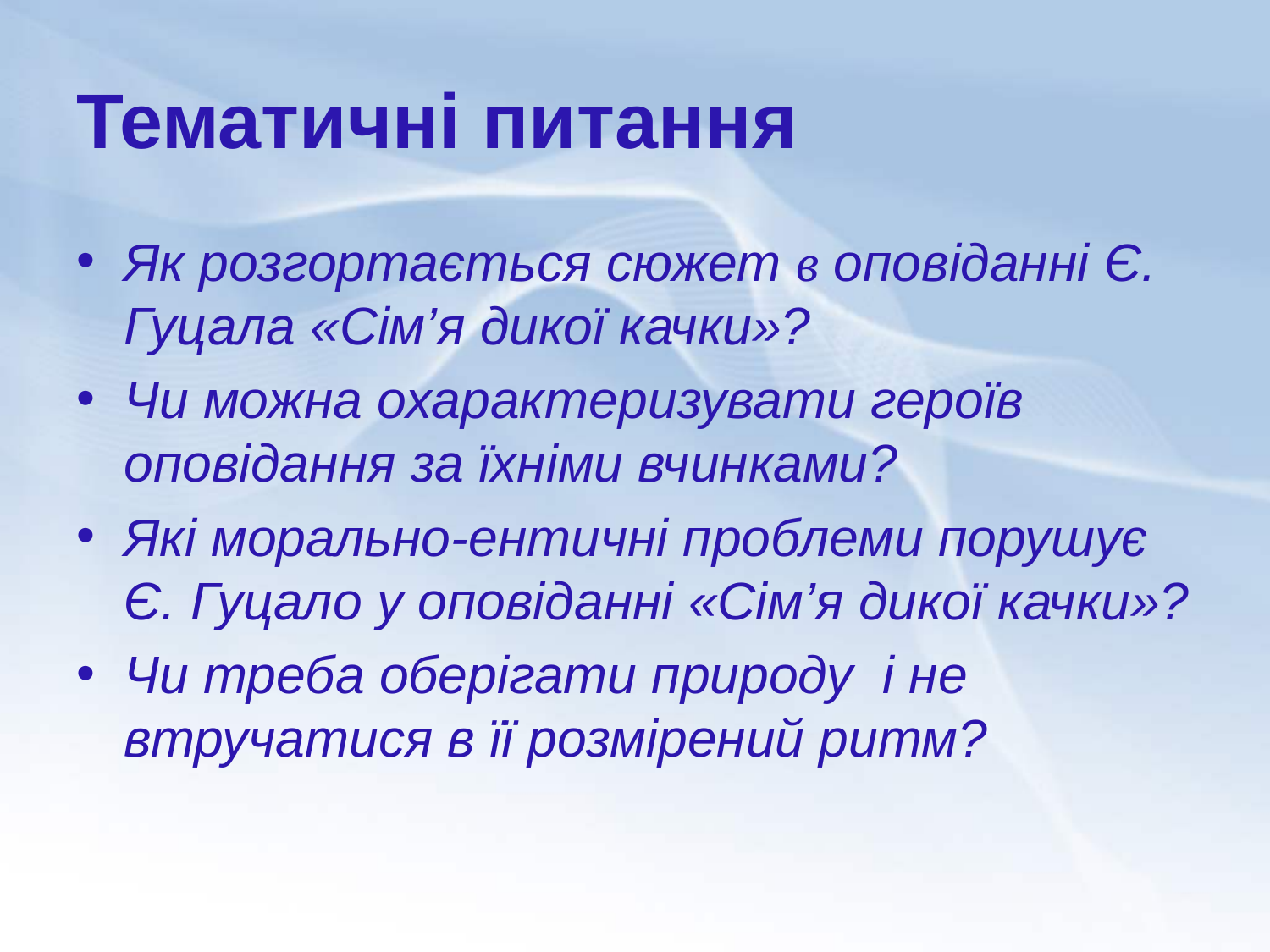

# Тематичні питання
Як розгортається сюжет в оповіданні Є. Гуцала «Сім’я дикої качки»?
Чи можна охарактеризувати героїв оповідання за їхніми вчинками?
Які морально-ентичні проблеми порушує Є. Гуцало у оповіданні «Сім’я дикої качки»?
Чи треба оберігати природу  і не втручатися в її розмірений ритм?